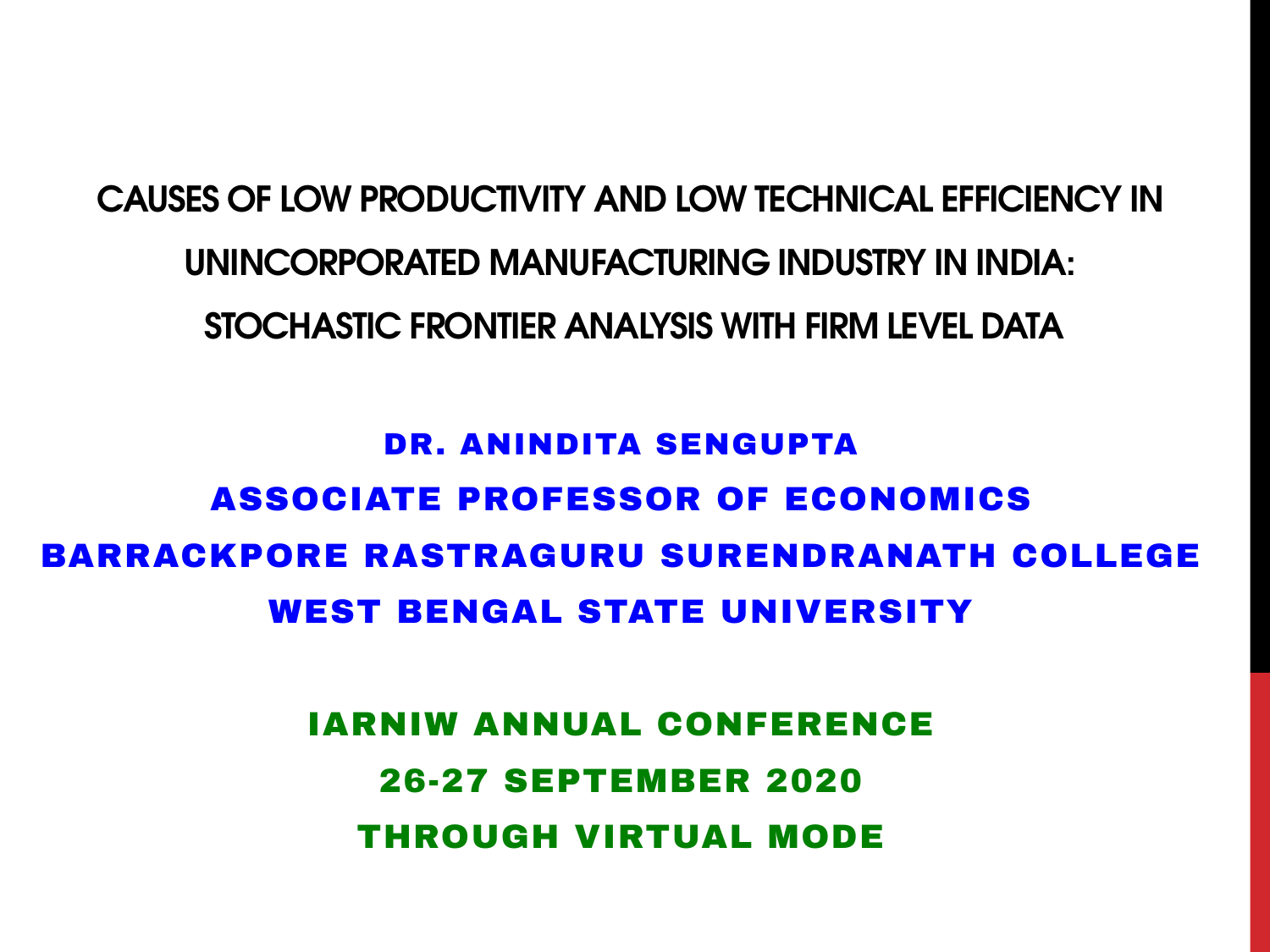

# Causes of Low Productivity and Low Technical Efficiency in Unincorporated Manufacturing Industry in India: Stochastic Frontier Analysis with Firm Level Data
DR. ANINDITA SENGUPTA
ASSOCIATE PROFESSOR OF ECONOMICS
BARRACKPORE RASTRAGURU SURENDRANATH COLLEGE
WEST BENGAL STATE UNIVERSITY

IARNIW annual CONFERENCE
26-27 SEPTEMBER 2020
THROUGH VIRTUAL MODE